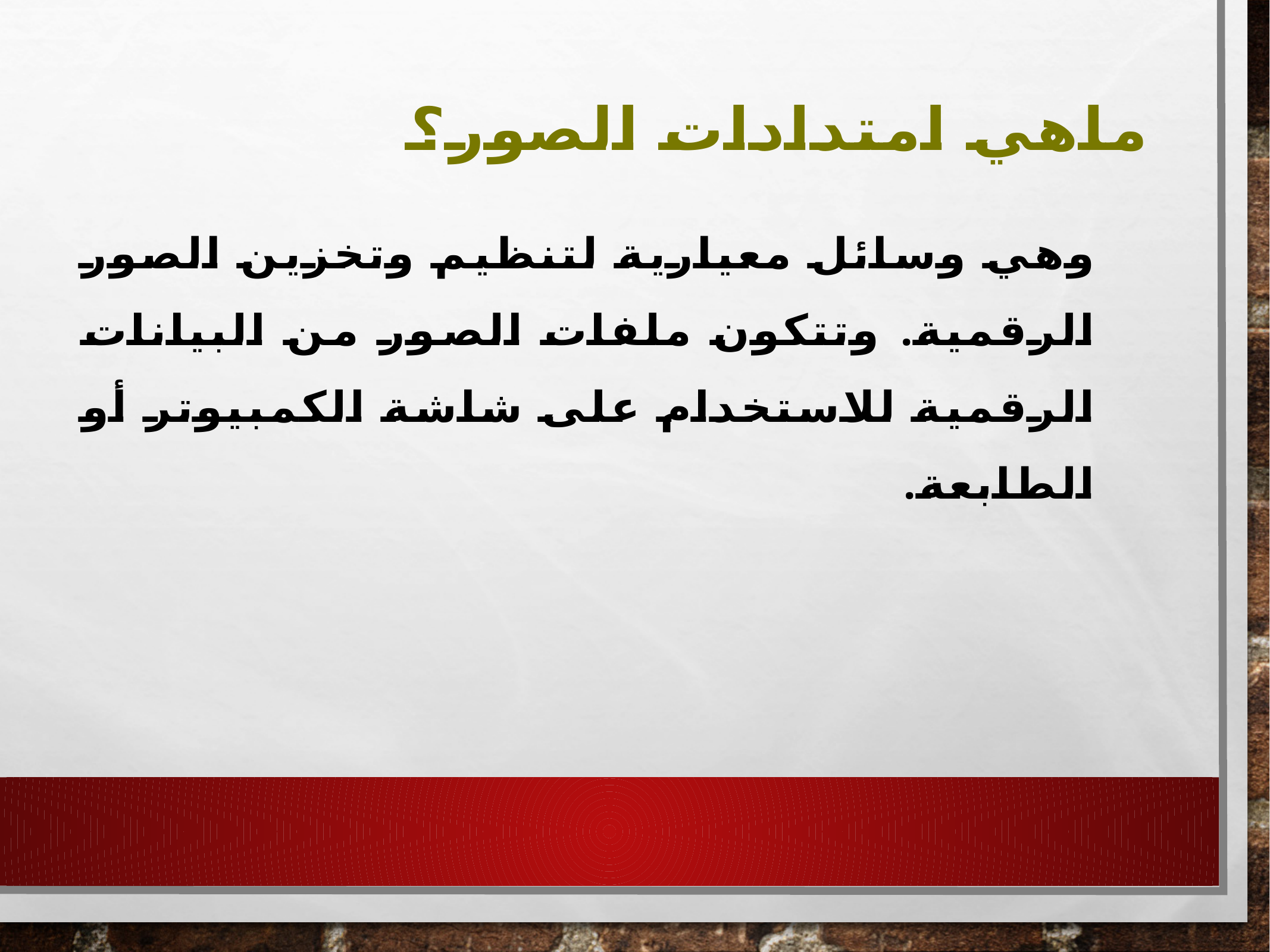

# ماهي امتدادات الصور؟
وهي وسائل معيارية لتنظيم وتخزين الصور الرقمية. وتتكون ملفات الصور من البيانات الرقمية للاستخدام على شاشة الكمبيوتر أو الطابعة.